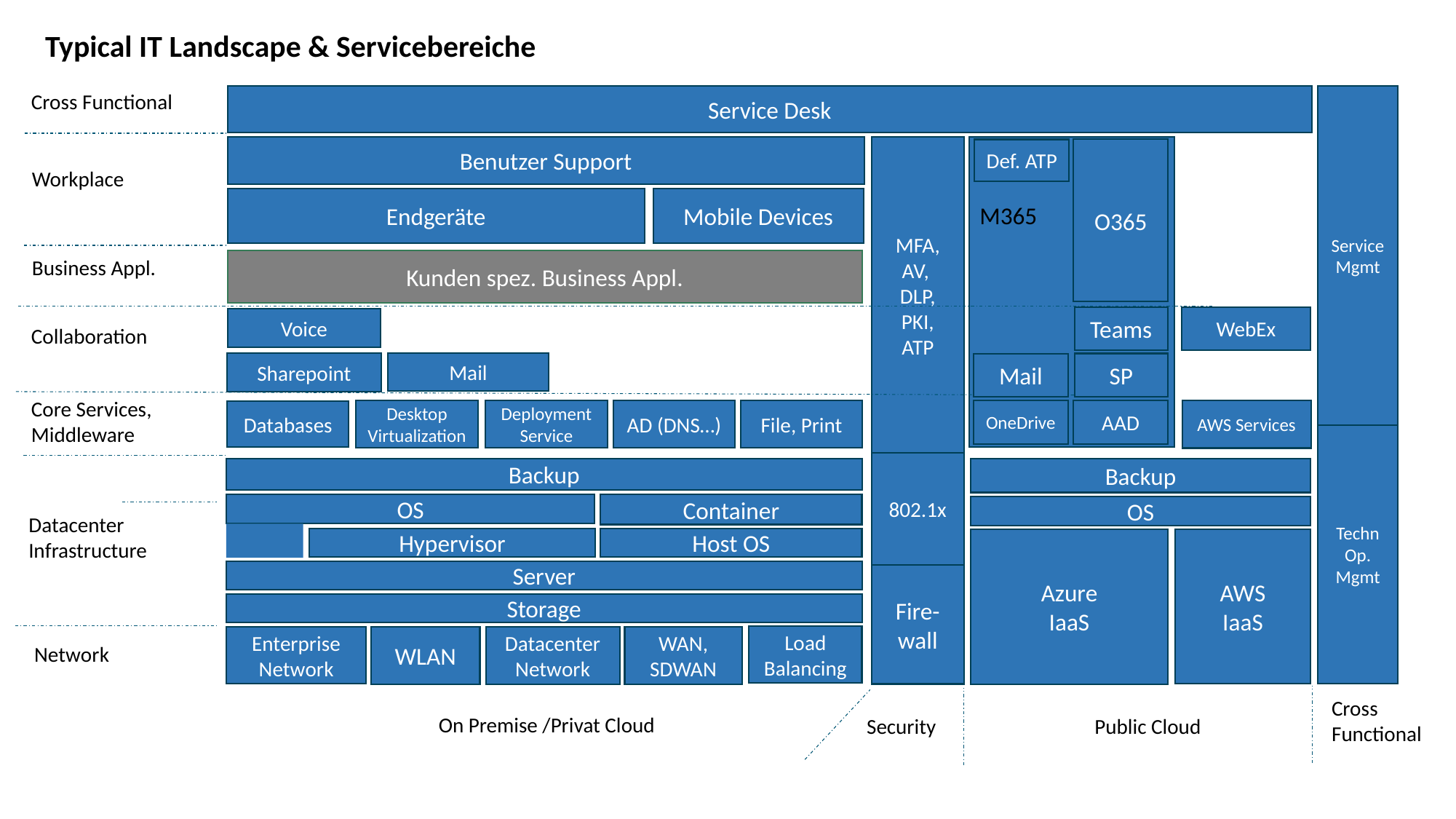

Typical IT Landscape & Servicebereiche
Cross Functional
Service Desk
Service
Mgmt
MFA,
AV,
DLP,
PKI,
ATP

M365
Benutzer Support
Def. ATP
O365
Workplace
Endgeräte
Mobile Devices
Business Appl.
Kunden spez. Business Appl.
WebEx
Teams
Voice
Collaboration
Mail
Sharepoint
SP
Mail
Core Services, Middleware
AWS Services
OneDrive
AAD
File, Print
Deployment Service
AD (DNS…)
Desktop Virtualization
Databases
Techn
Op.
Mgmt
802.1x
Backup
Backup
Container
OS
OS
Datacenter Infrastructure

Hypervisor
Host OS
AWS
IaaS
Azure
IaaS
Server
Fire-wall
Storage
Load Balancing
WAN, SDWAN
Enterprise Network
WLAN
Datacenter Network
Network
Cross
Functional
On Premise /Privat Cloud
Security
Public Cloud